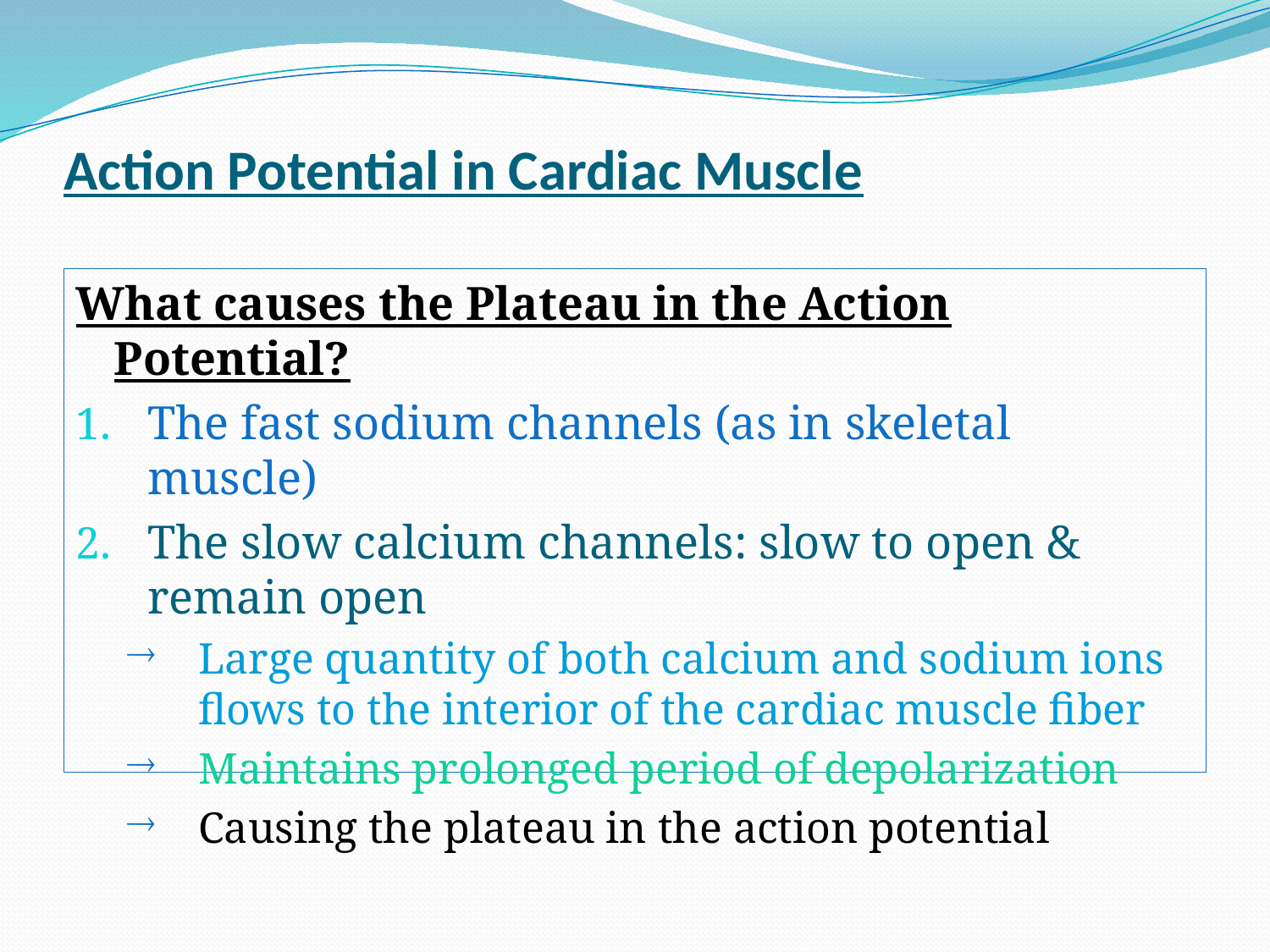

# Action Potential in Cardiac Muscle
What causes the Plateau in the Action Potential?
The fast sodium channels (as in skeletal muscle)
The slow calcium channels: slow to open & remain open
Large quantity of both calcium and sodium ions flows to the interior of the cardiac muscle fiber
Maintains prolonged period of depolarization
Causing the plateau in the action potential